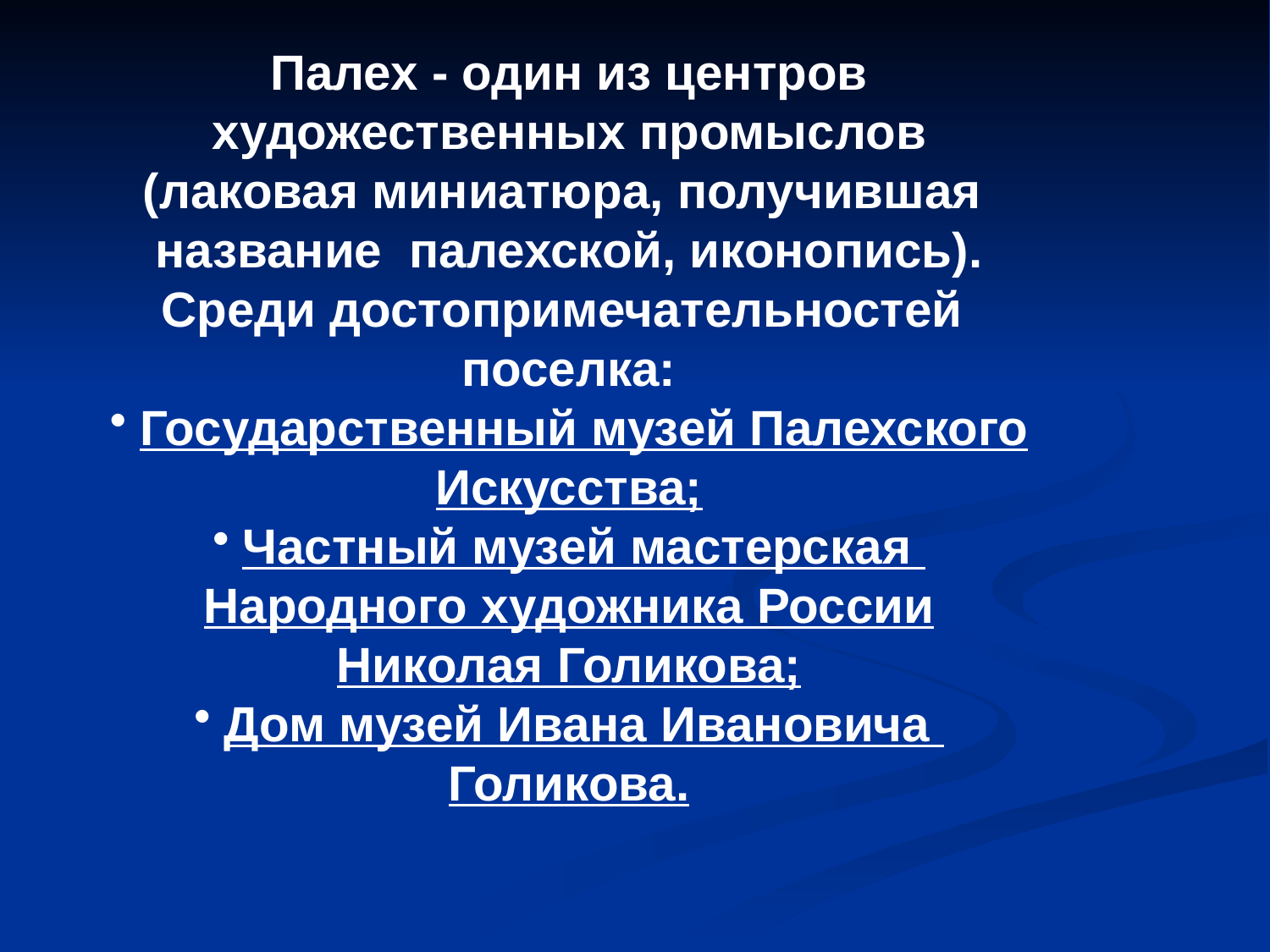

Палех - один из центров
 художественных промыслов
(лаковая миниатюра, получившая
название  палехской, иконопись).
Среди достопримечательностей
поселка:
Государственный музей Палехского
Искусства;
Частный музей мастерская
Народного художника России
Николая Голикова;
Дом музей Ивана Ивановича
Голикова.
#